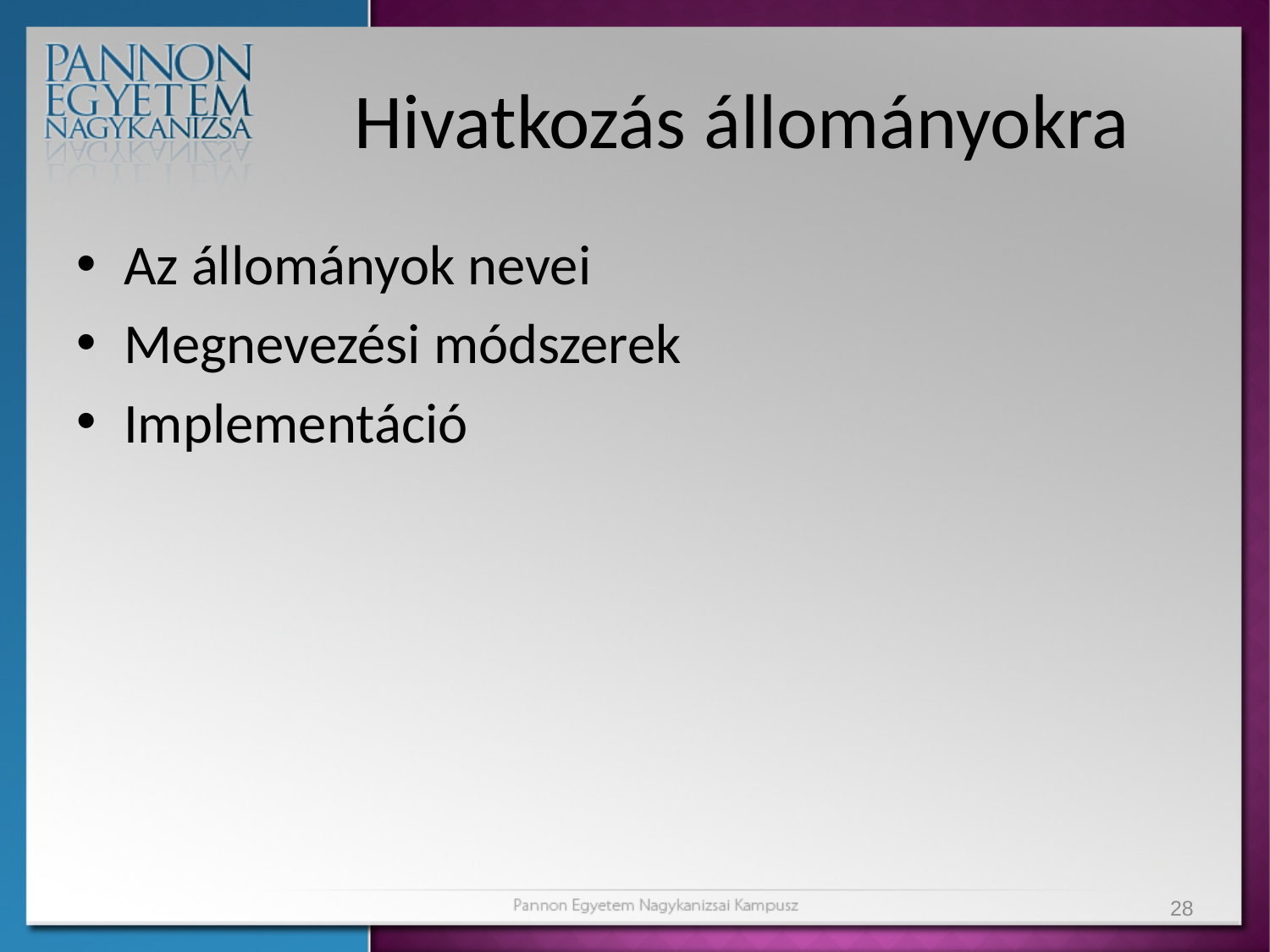

# Hivatkozás állományokra
Az állományok nevei
Megnevezési módszerek
Implementáció

28